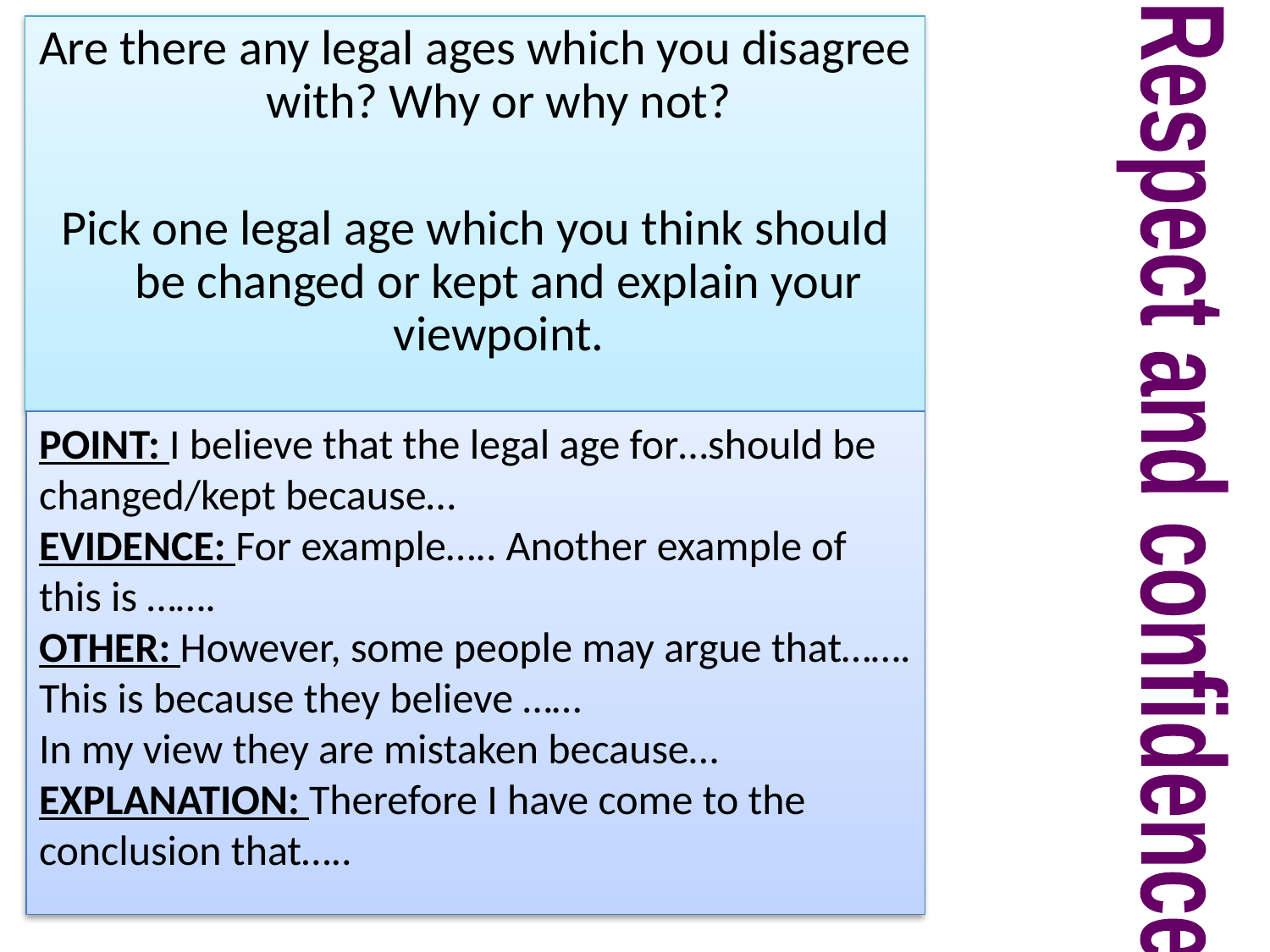

#
Are there any legal ages which you disagree with? Why or why not?

Pick one legal age which you think should be changed or kept and explain your viewpoint.

POINT: I believe that the legal age for…should be changed/kept because…
EVIDENCE: For example….. Another example of this is …….
OTHER: However, some people may argue that……. This is because they believe ……
In my view they are mistaken because…
EXPLANATION: Therefore I have come to the conclusion that…..

Respect and confidence